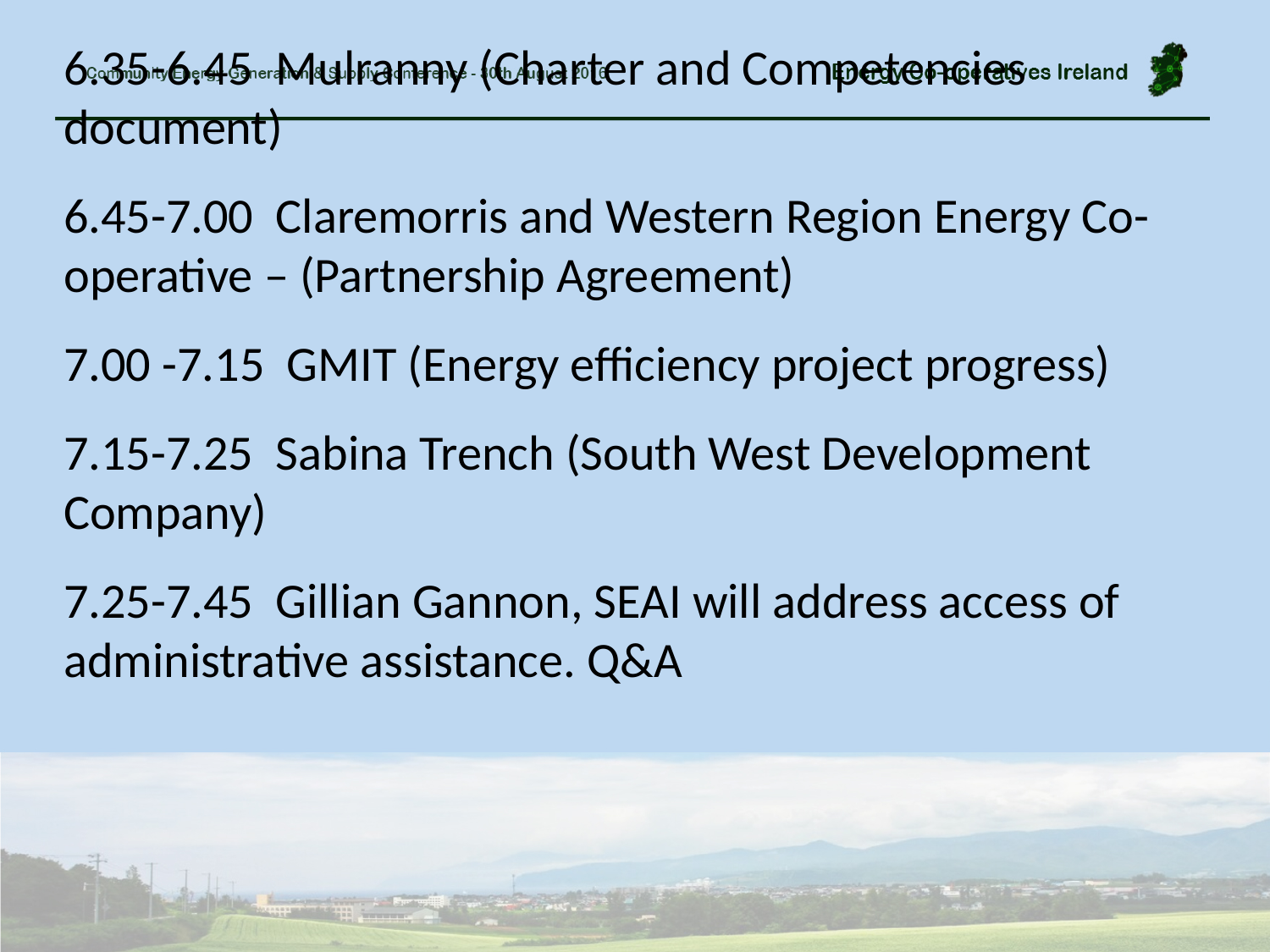

6.35-6.45  Mulranny (Charter and Competencies document)

6.45-7.00  Claremorris and Western Region Energy Co- operative – (Partnership Agreement)

7.00 -7.15  GMIT (Energy efficiency project progress)

7.15-7.25  Sabina Trench (South West Development Company)

7.25-7.45  Gillian Gannon, SEAI will address access of administrative assistance. Q&A